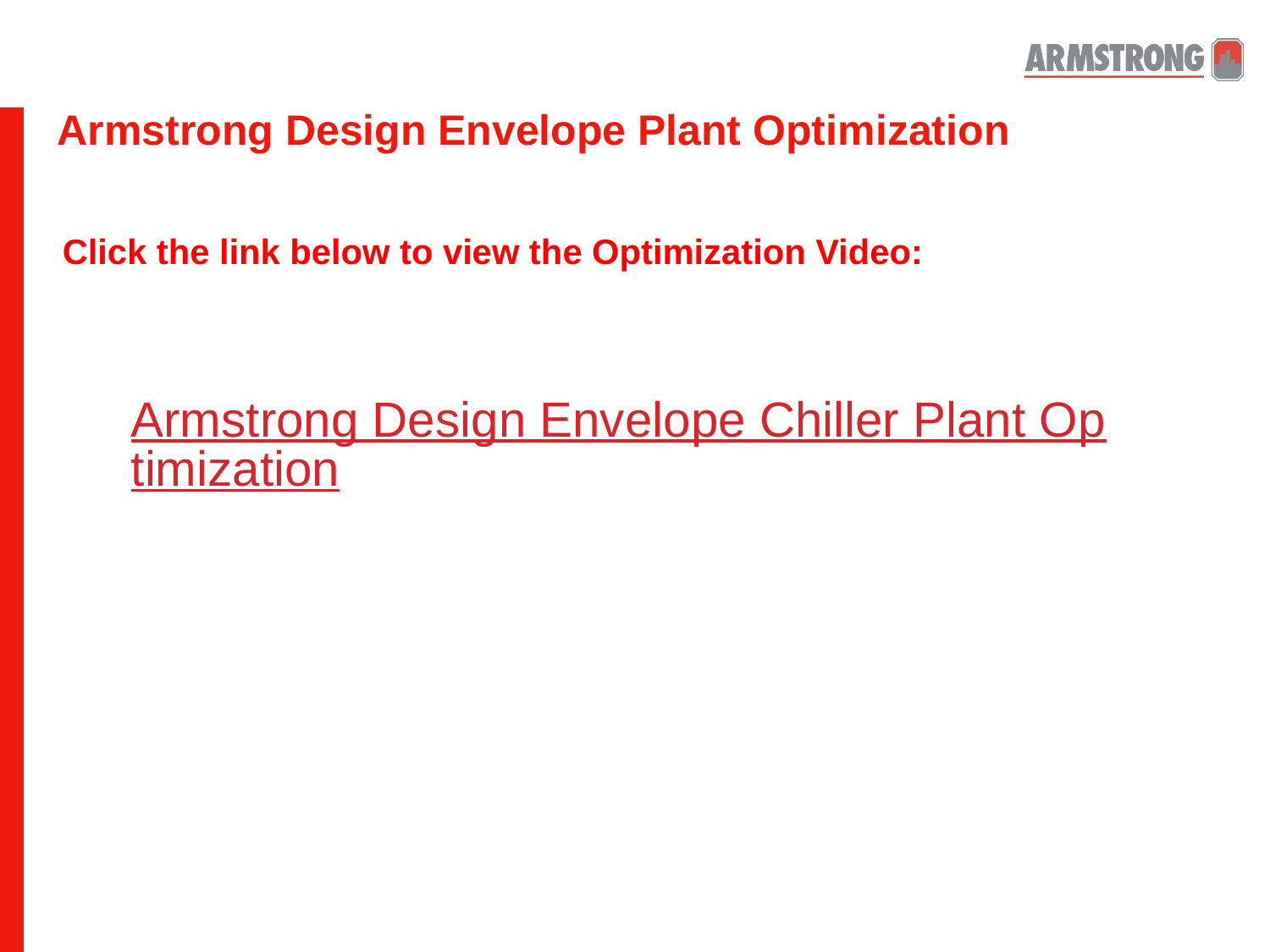

# Armstrong Design Envelope Plant Optimization
Click the link below to view the Optimization Video:
Armstrong Design Envelope Chiller Plant Optimization